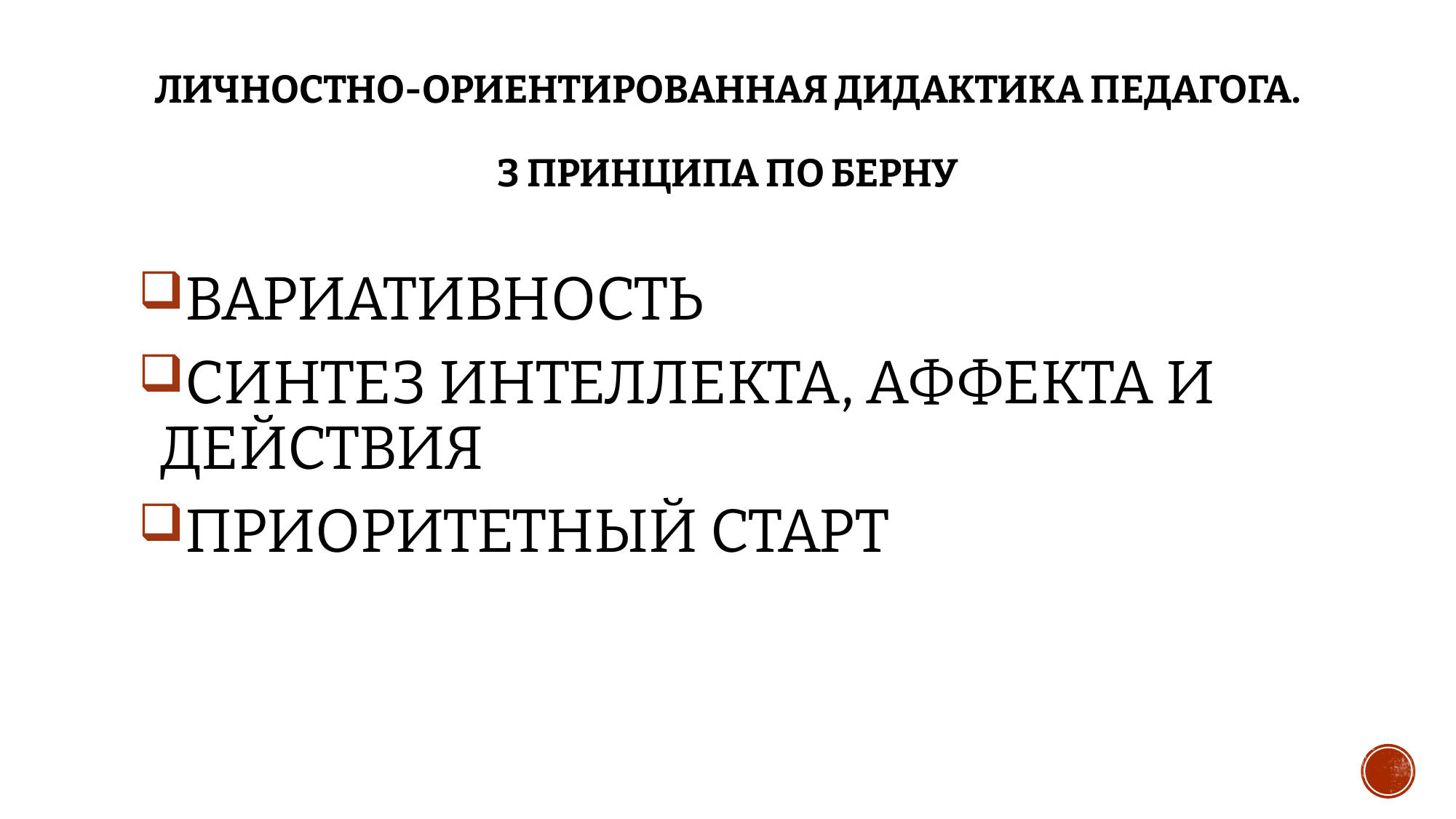

# Личностно-ориентированная дидактика педагога. 3 принципа по Берну
ВАРИАТИВНОСТЬ
СИНТЕЗ ИНТЕЛЛЕКТА, АФФЕКТА И ДЕЙСТВИЯ
ПРИОРИТЕТНЫЙ СТАРТ